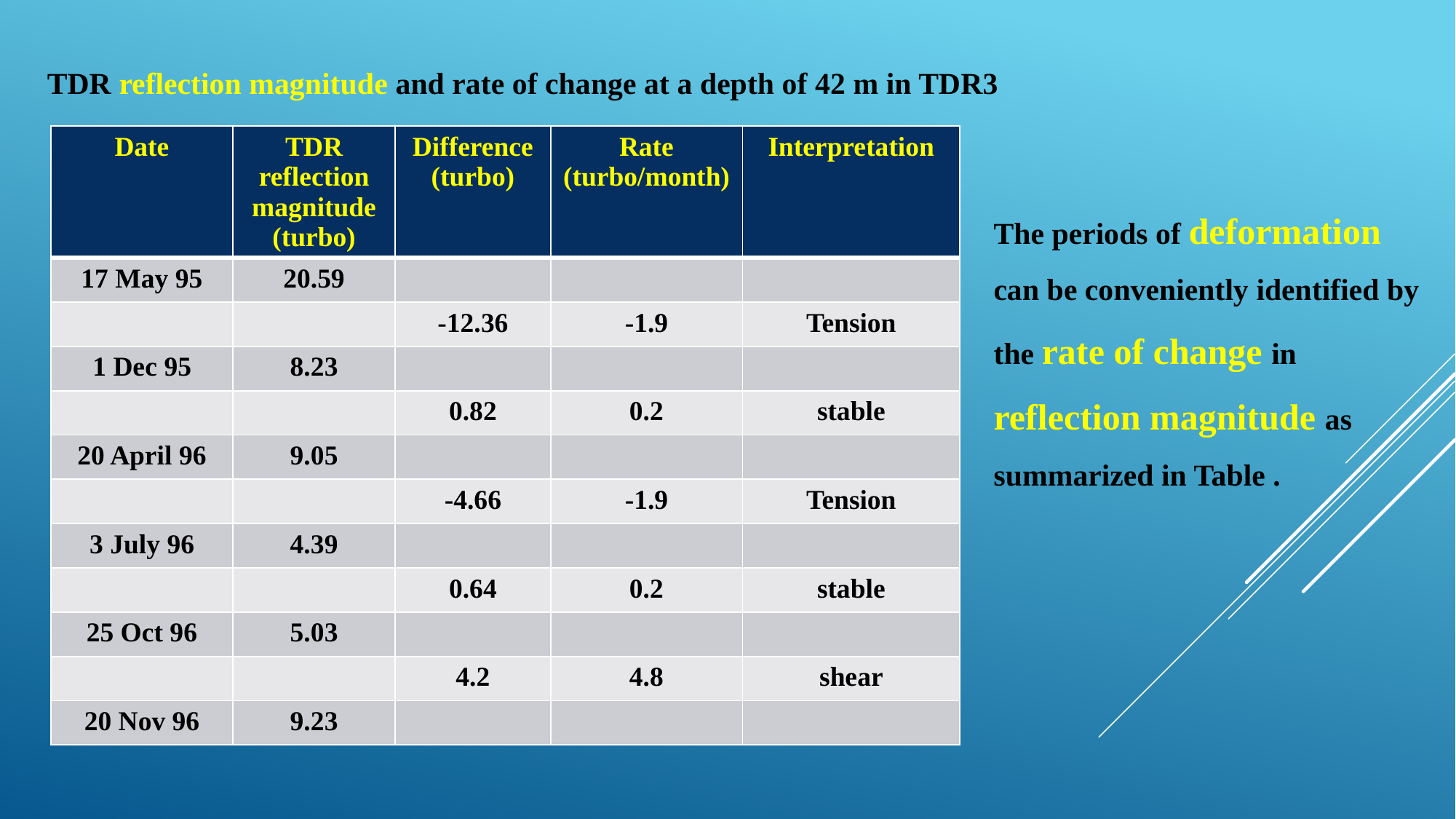

TDR reflection magnitude and rate of change at a depth of 42 m in TDR3
| Date | TDR reflection magnitude (turbo) | Difference (turbo) | Rate (turbo/month) | Interpretation |
| --- | --- | --- | --- | --- |
| 17 May 95 | 20.59 |  |  |  |
|  |  | -12.36 | -1.9 | Tension |
| 1 Dec 95 | 8.23 |  |  |  |
|  |  | 0.82 | 0.2 | stable |
| 20 April 96 | 9.05 |  |  |  |
|  |  | -4.66 | -1.9 | Tension |
| 3 July 96 | 4.39 |  |  |  |
|  |  | 0.64 | 0.2 | stable |
| 25 Oct 96 | 5.03 |  |  |  |
|  |  | 4.2 | 4.8 | shear |
| 20 Nov 96 | 9.23 |  |  |  |
The periods of deformation can be conveniently identified by the rate of change in reflection magnitude as summarized in Table .